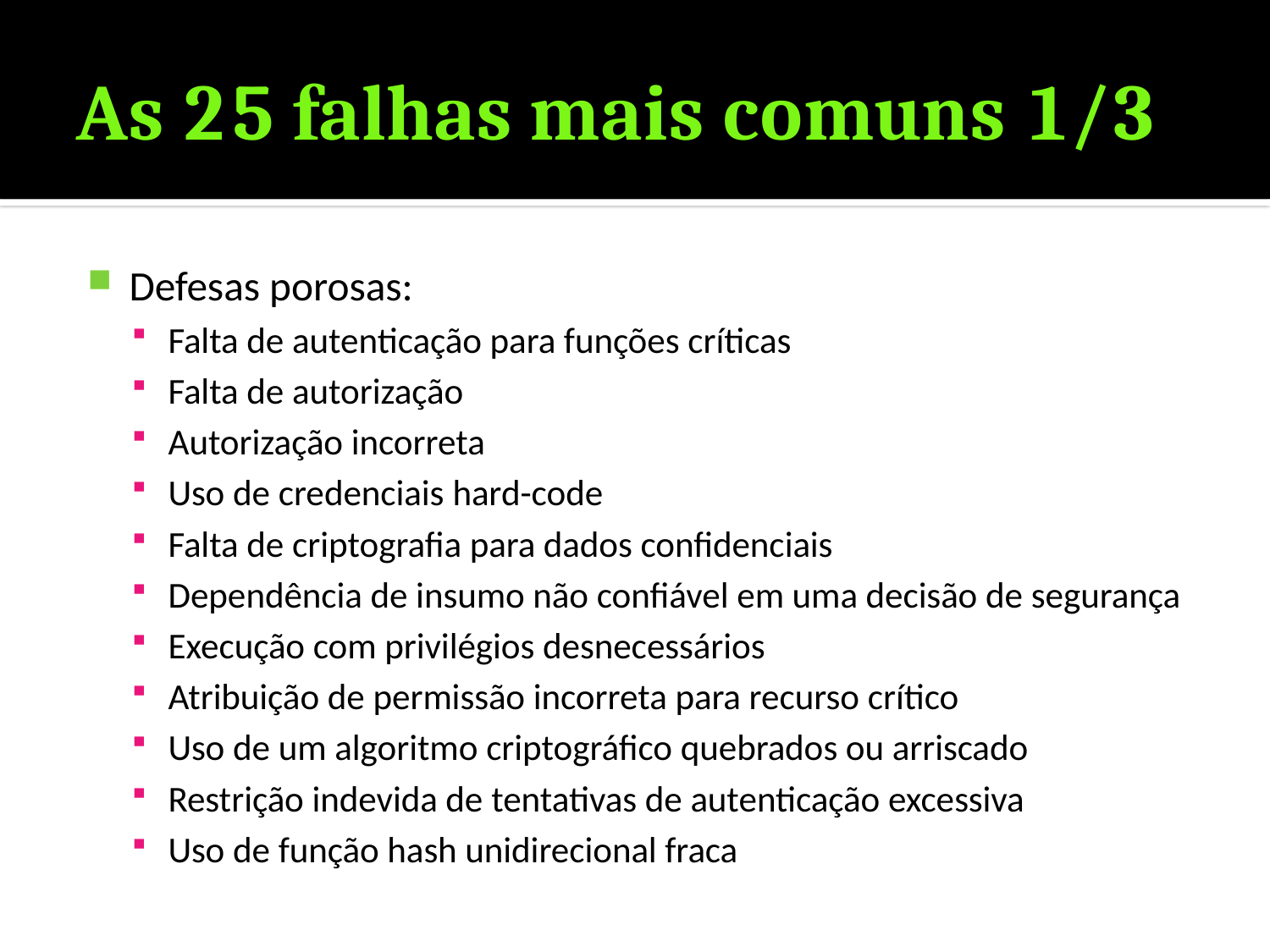

# As 25 falhas mais comuns 1/3
Defesas porosas:
Falta de autenticação para funções críticas
Falta de autorização
Autorização incorreta
Uso de credenciais hard-code
Falta de criptografia para dados confidenciais
Dependência de insumo não confiável em uma decisão de segurança
Execução com privilégios desnecessários
Atribuição de permissão incorreta para recurso crítico
Uso de um algoritmo criptográfico quebrados ou arriscado
Restrição indevida de tentativas de autenticação excessiva
Uso de função hash unidirecional fraca